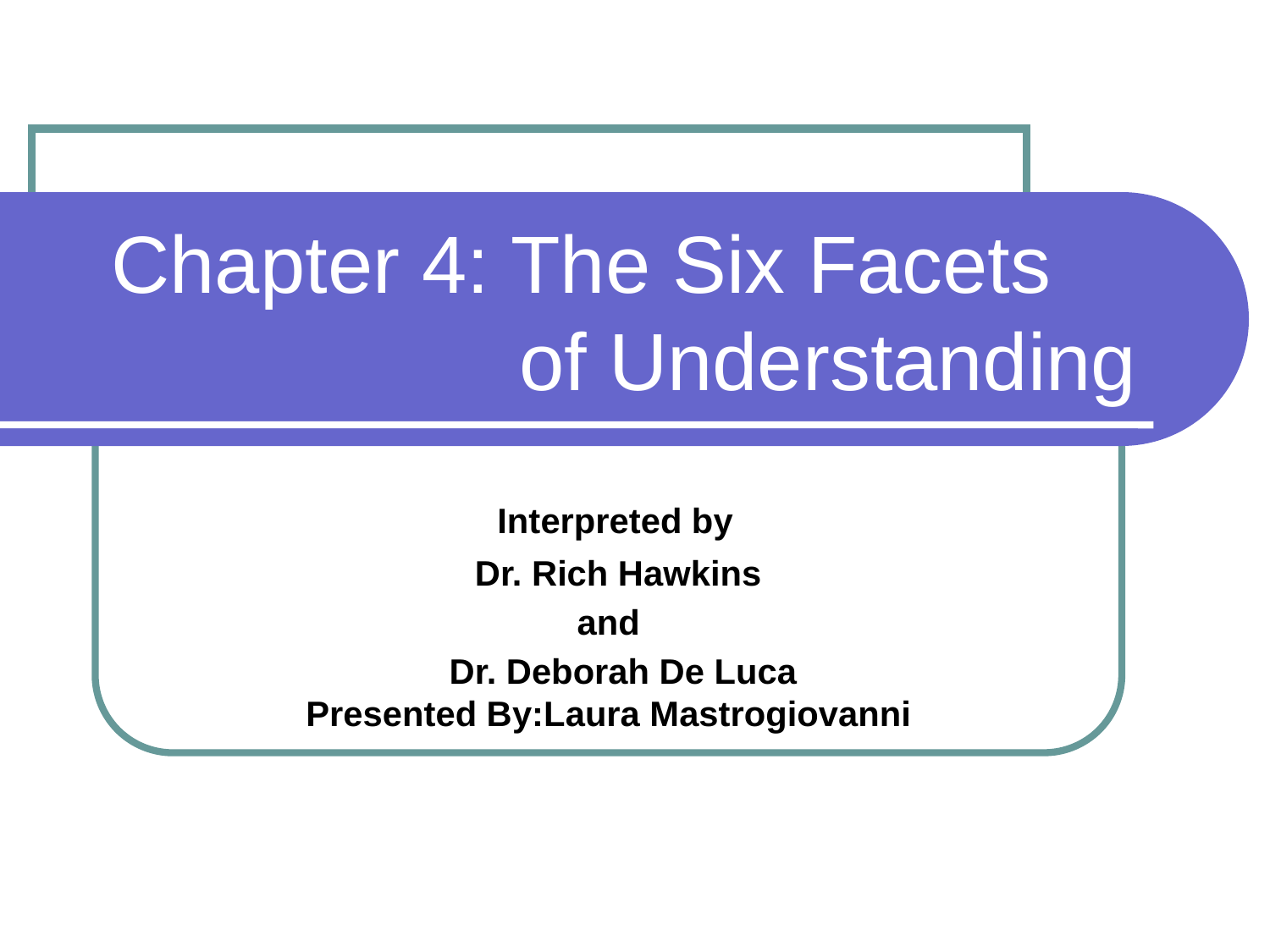

# Chapter 4: The Six Facets of Understanding
 Interpreted by
  Dr. Rich Hawkins
 and
   Dr. Deborah De Luca
Presented By:Laura Mastrogiovanni